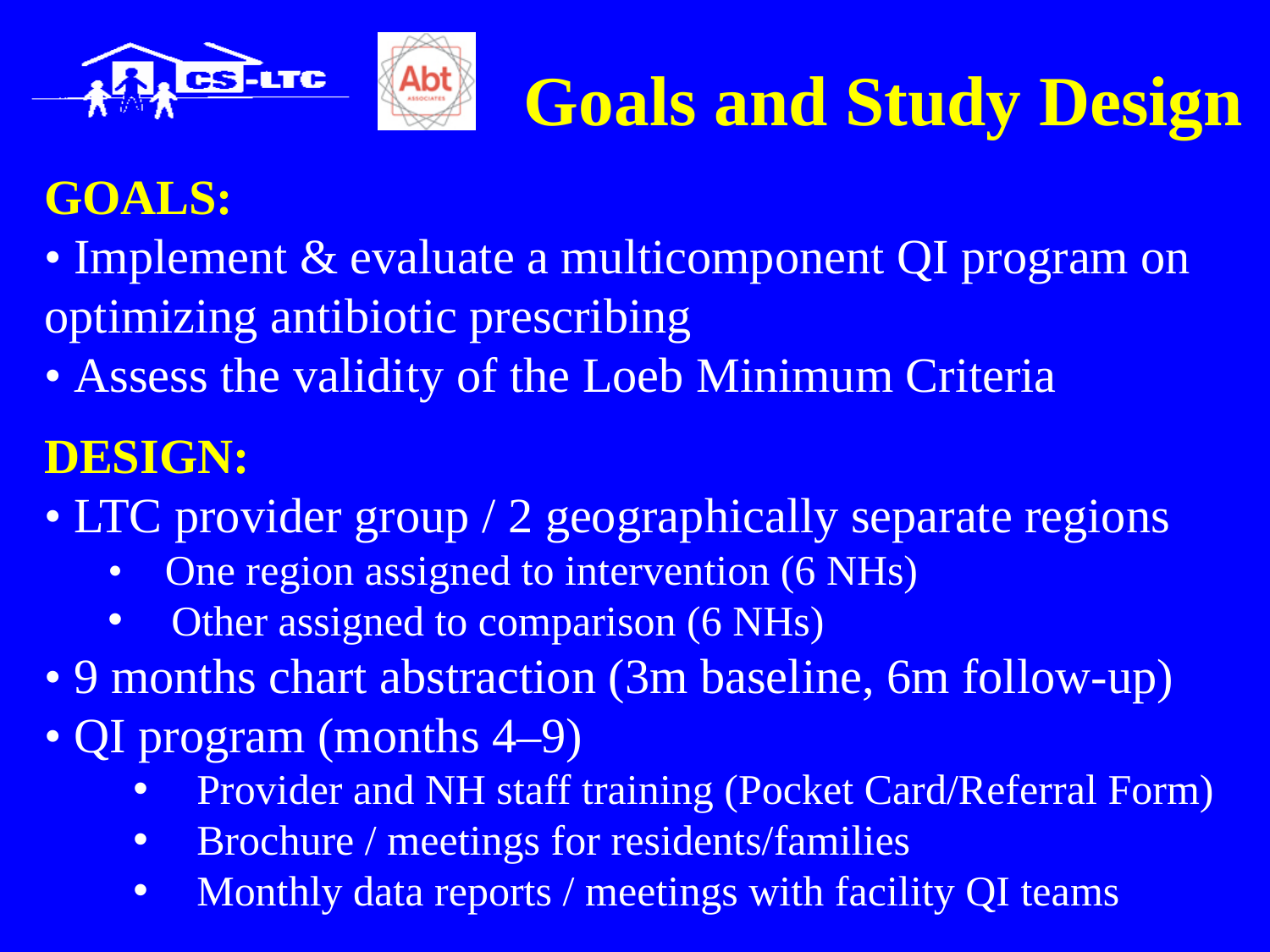

# Goals and Study Design
GOALS:
• Implement & evaluate a multicomponent QI program on optimizing antibiotic prescribing
• Assess the validity of the Loeb Minimum Criteria

DESIGN:
• LTC provider group / 2 geographically separate regions
•    One region assigned to intervention (6 NHs)
Other assigned to comparison (6 NHs)
• 9 months chart abstraction (3m baseline, 6m follow-up)
• QI program (months 4–9)
Provider and NH staff training (Pocket Card/Referral Form)
Brochure / meetings for residents/families
Monthly data reports / meetings with facility QI teams